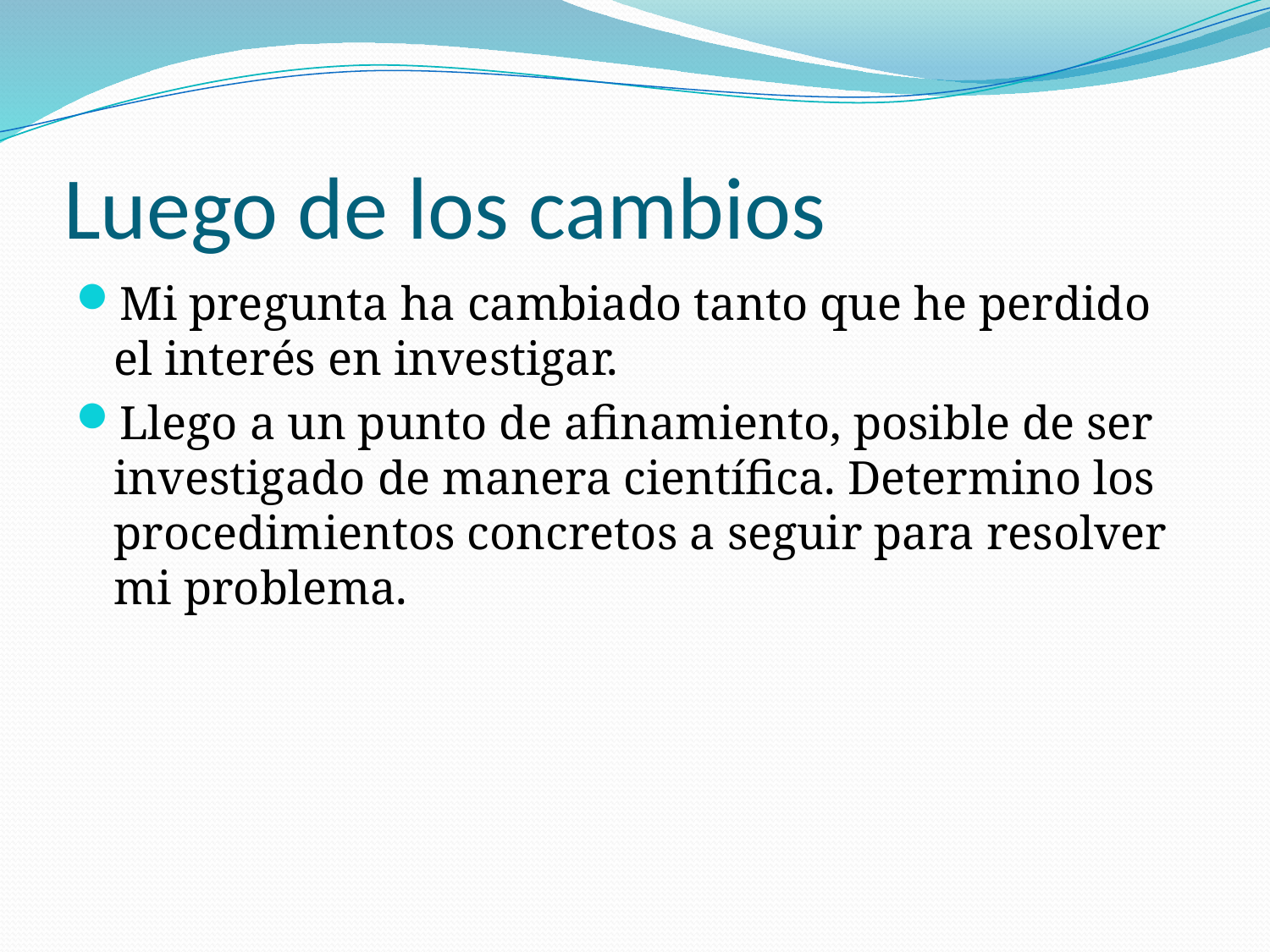

# Luego de los cambios
Mi pregunta ha cambiado tanto que he perdido el interés en investigar.
Llego a un punto de afinamiento, posible de ser investigado de manera científica. Determino los procedimientos concretos a seguir para resolver mi problema.